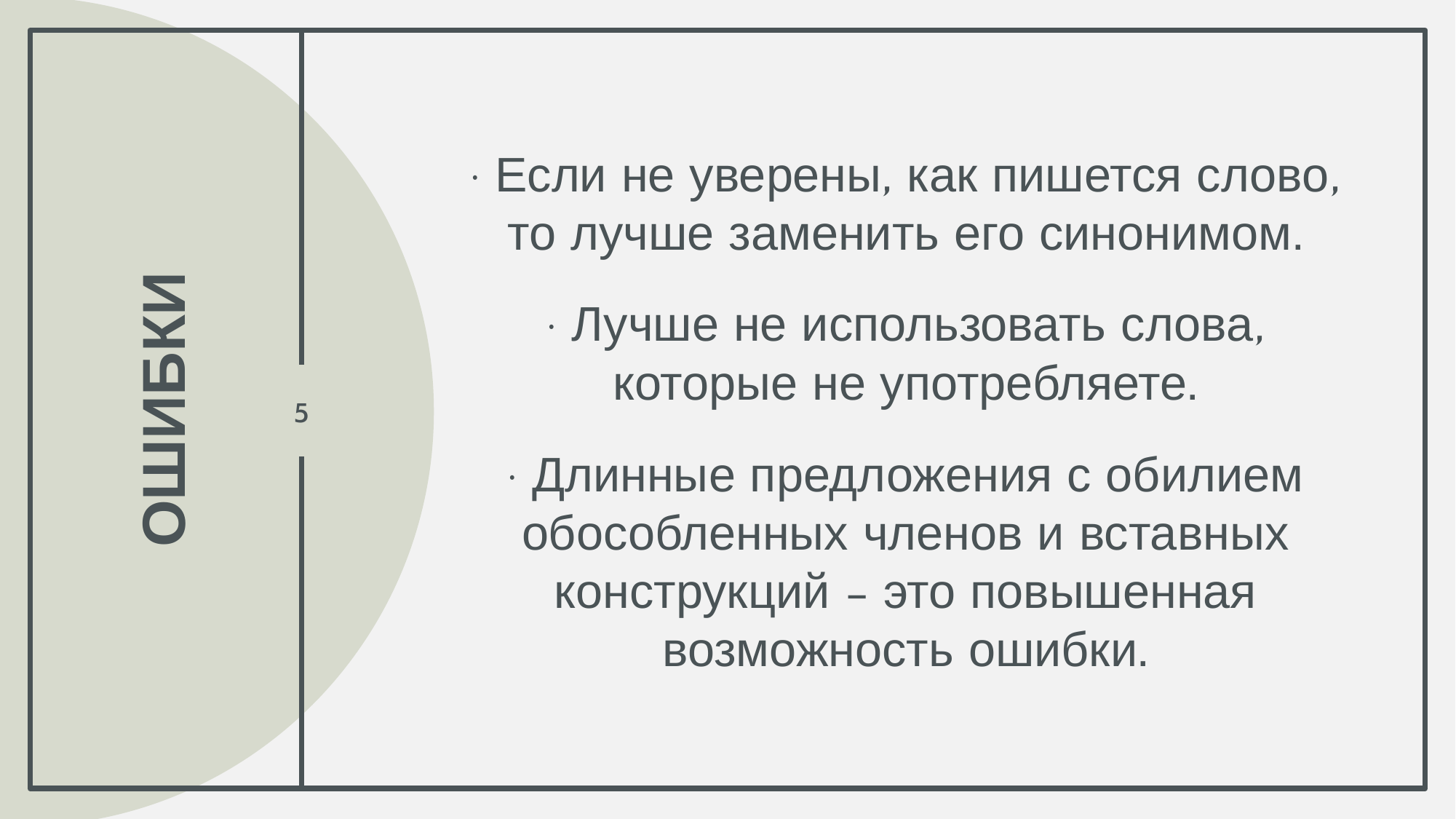

· Если не уверены, как пишется слово, то лучше заменить его синонимом.
· Лучше не использовать слова, которые не употребляете.
· Длинные предложения с обилием обособленных членов и вставных конструкций – это повышенная возможность ошибки.
# ошибки
5